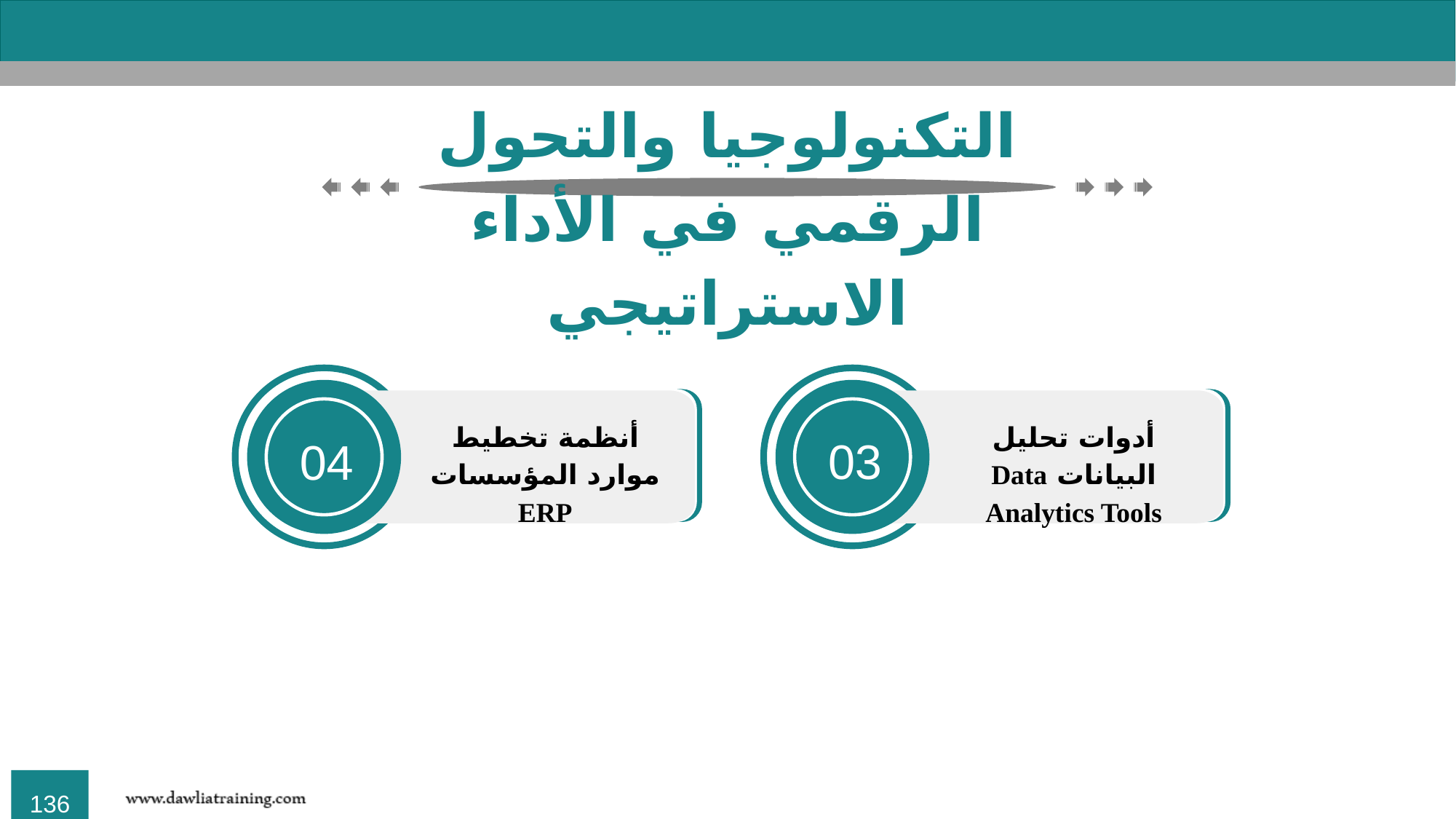

التكنولوجيا والتحول الرقمي في الأداء الاستراتيجي

أنظمة تخطيط موارد المؤسسات ERP
04

أدوات تحليل البيانات Data Analytics Tools
03